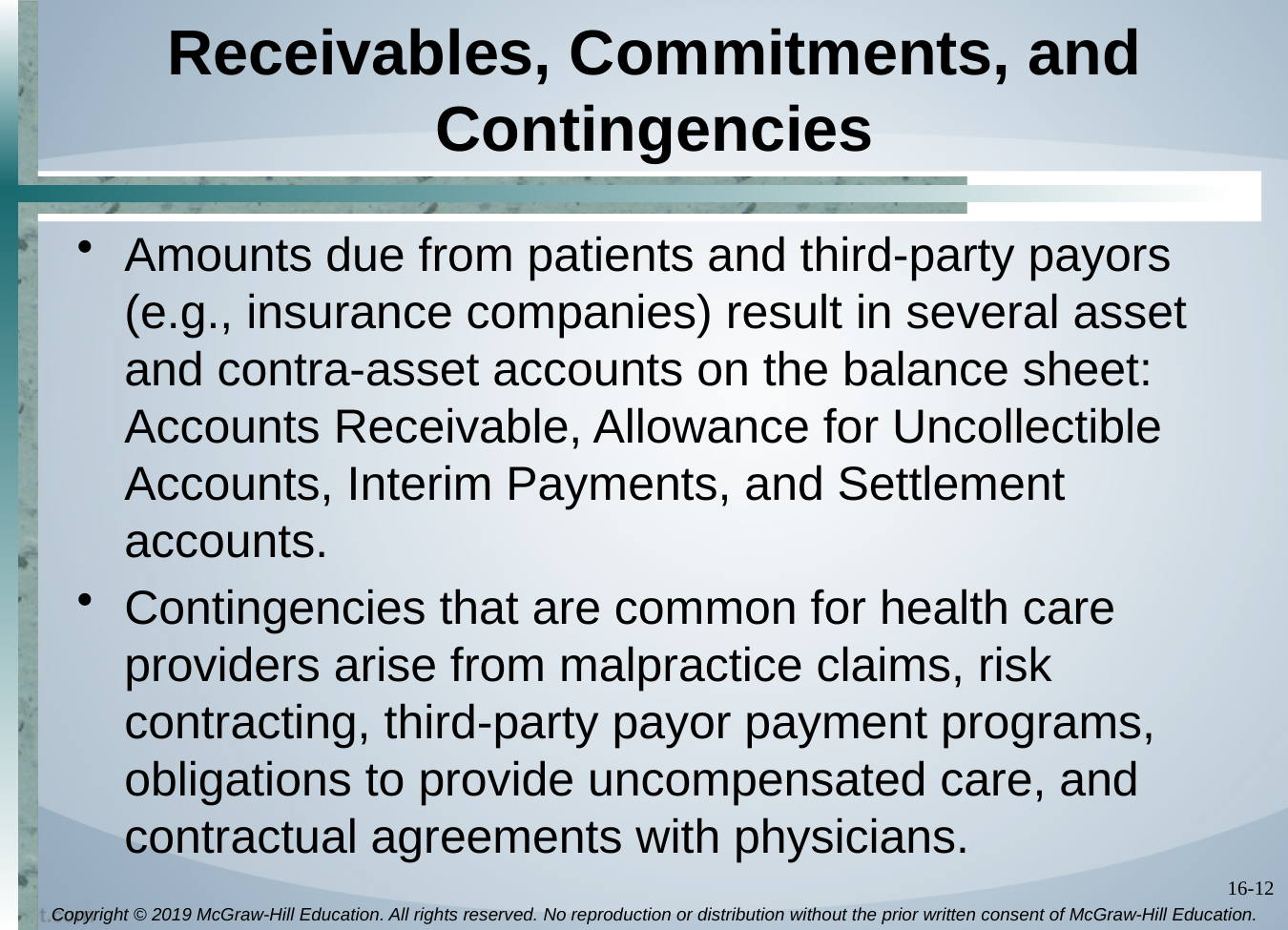

# Receivables, Commitments, and Contingencies
Amounts due from patients and third-party payors (e.g., insurance companies) result in several asset and contra-asset accounts on the balance sheet: Accounts Receivable, Allowance for Uncollectible Accounts, Interim Payments, and Settlement accounts.
Contingencies that are common for health care providers arise from malpractice claims, risk contracting, third-party payor payment programs, obligations to provide uncompensated care, and contractual agreements with physicians.